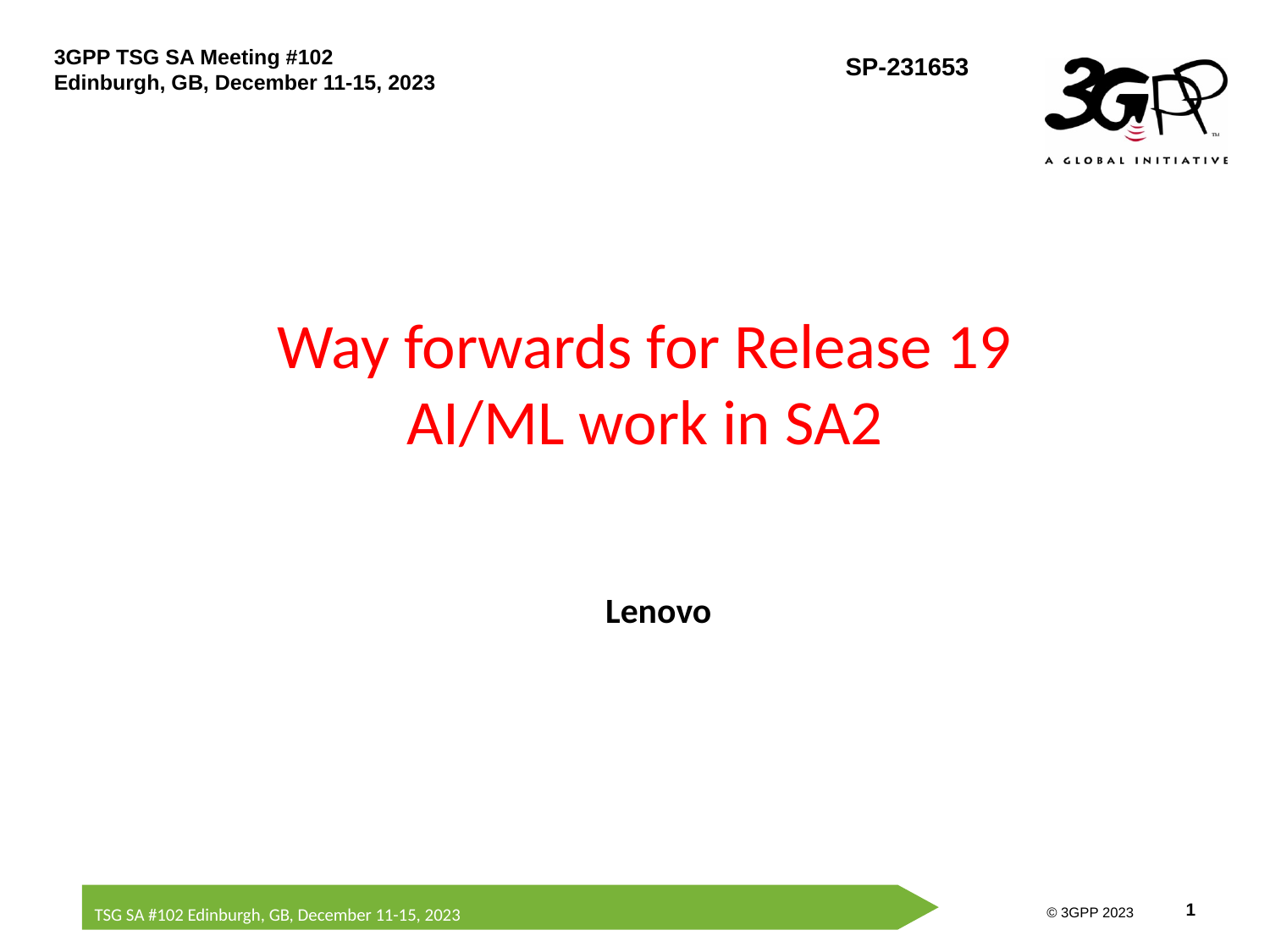

# Way forwards for Release 19 AI/ML work in SA2
Lenovo